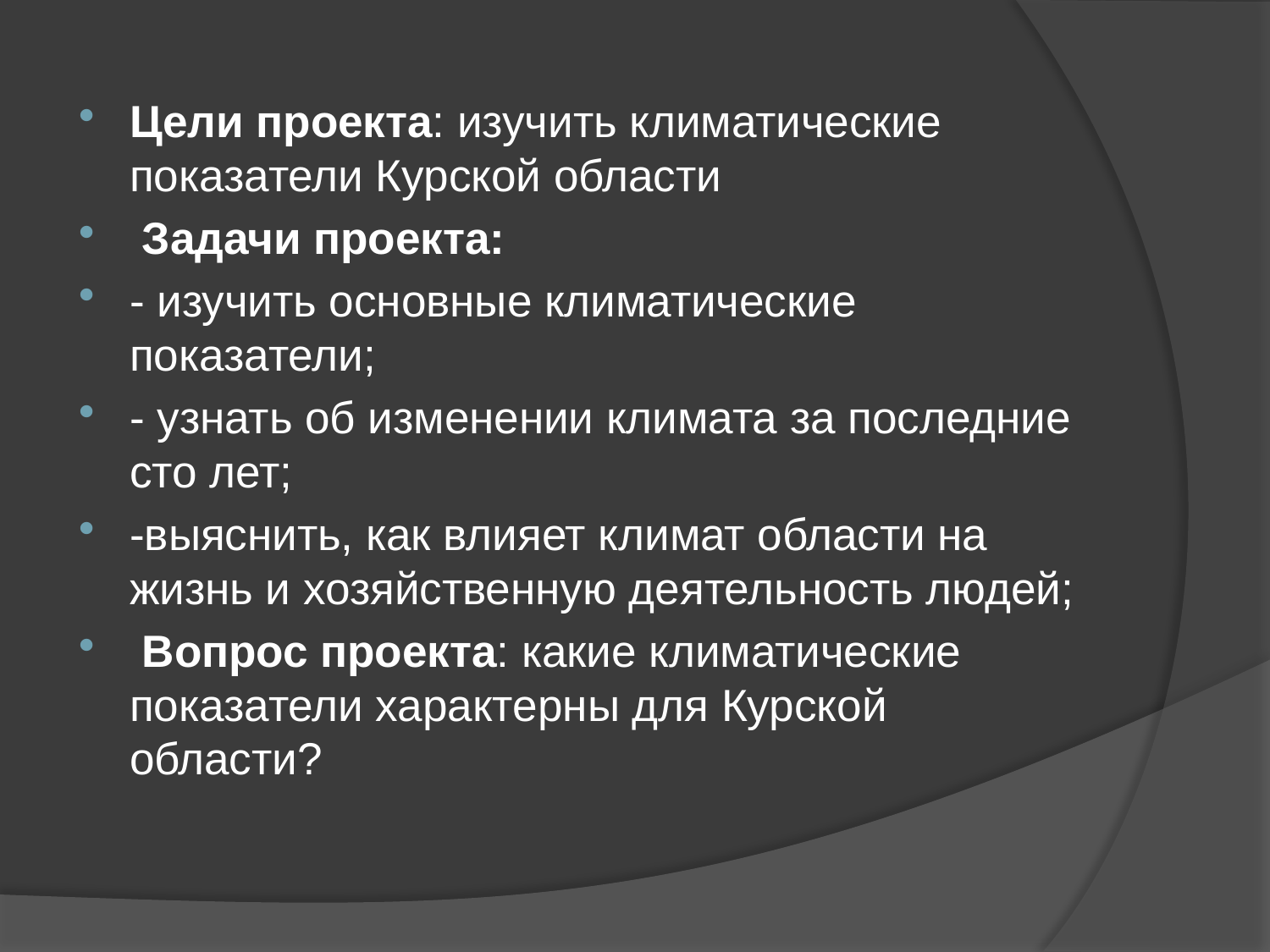

#
Цели проекта: изучить климатические показатели Курской области
 Задачи проекта:
- изучить основные климатические показатели;
- узнать об изменении климата за последние сто лет;
-выяснить, как влияет климат области на жизнь и хозяйственную деятельность людей;
 Вопрос проекта: какие климатические показатели характерны для Курской области?